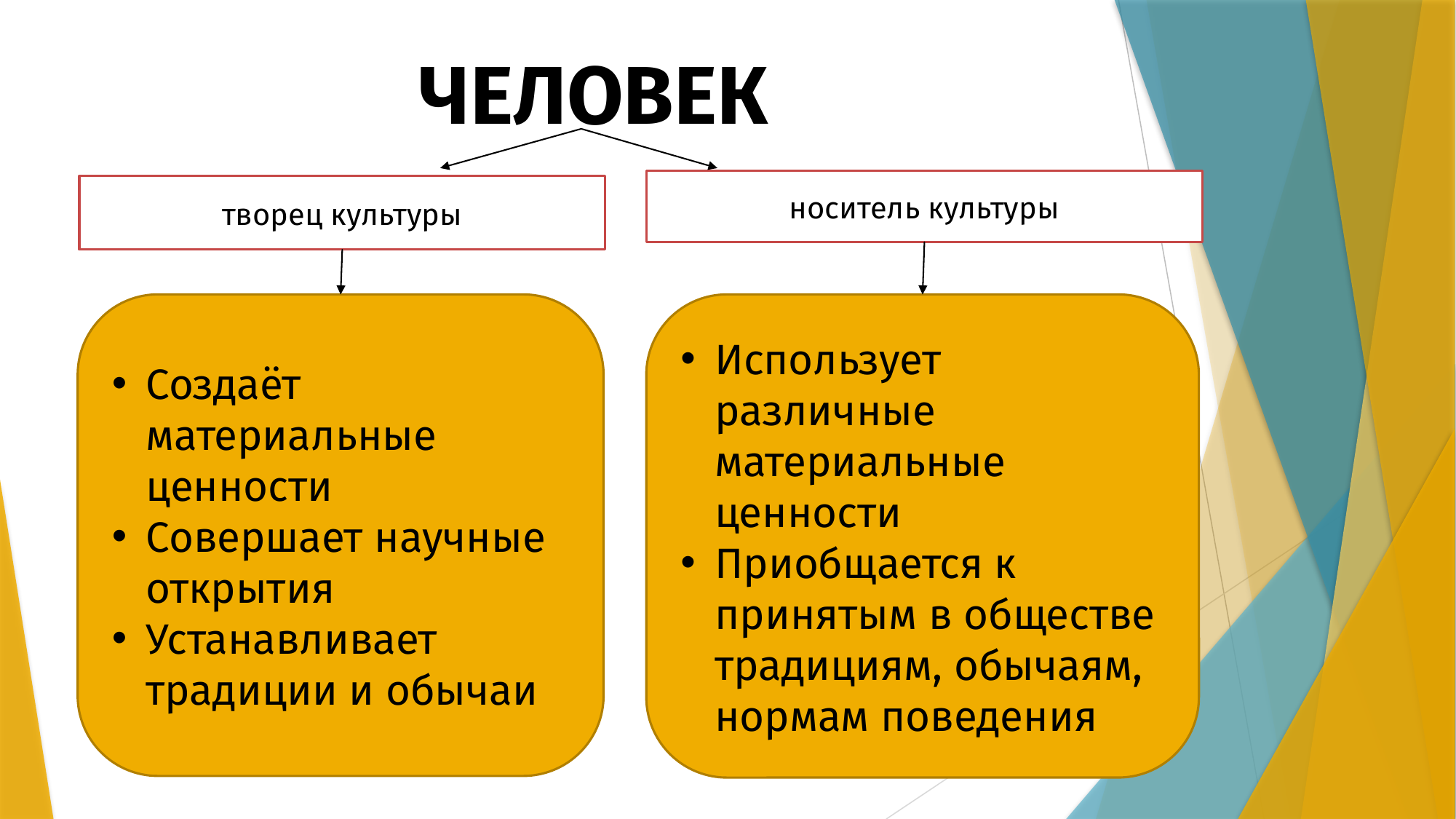

# ЧЕЛОВЕК

носитель культуры

творец культуры
Создаёт материальные ценности
Совершает научные открытия
Устанавливает традиции и обычаи
Использует различные материальные ценности
Приобщается к принятым в обществе традициям, обычаям, нормам поведения